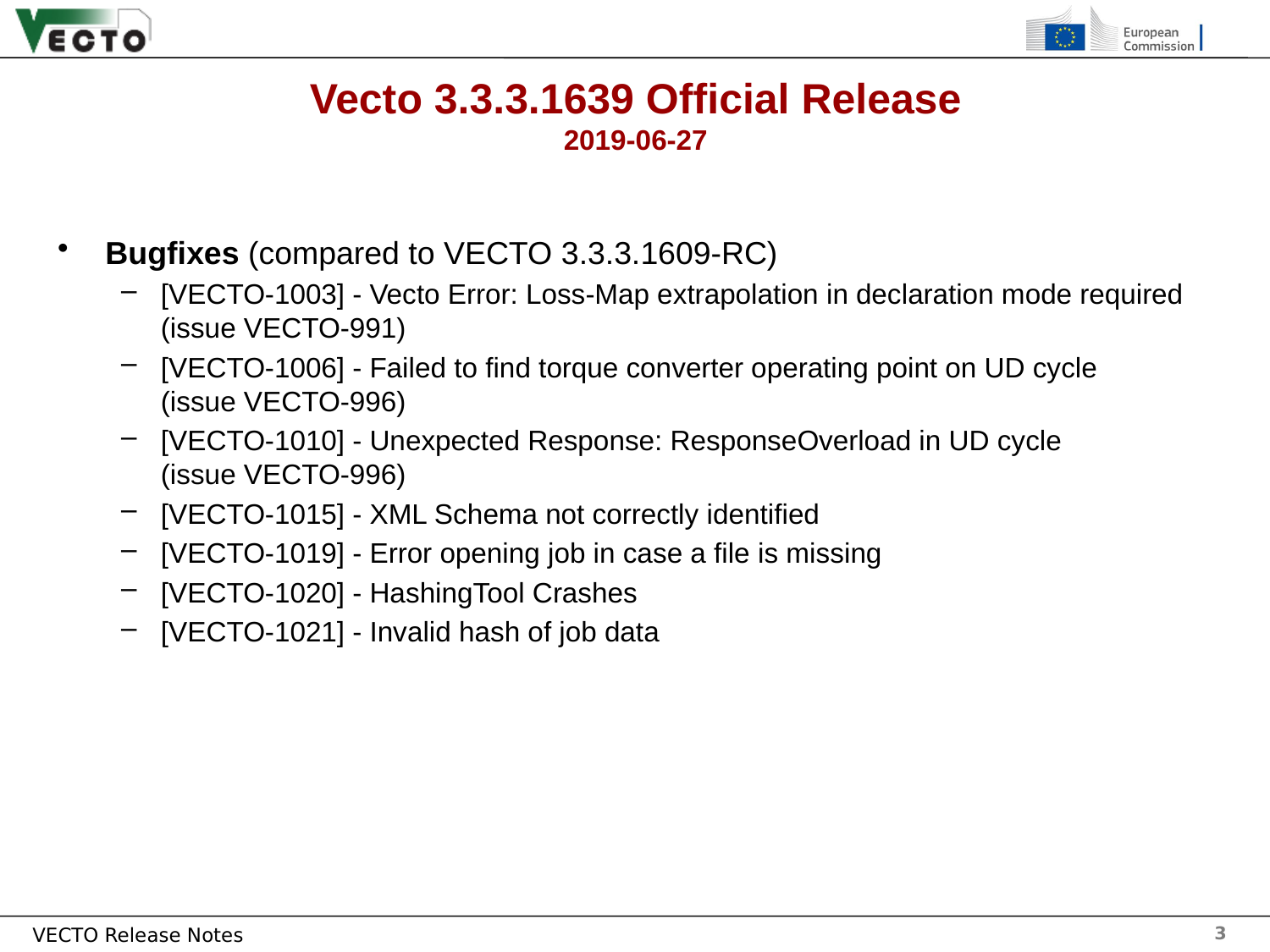

# Vecto 3.3.3.1639 Official Release 2019-06-27
Bugfixes (compared to VECTO 3.3.3.1609-RC)
[VECTO-1003] - Vecto Error: Loss-Map extrapolation in declaration mode required
(issue VECTO-991)
[VECTO-1006] - Failed to find torque converter operating point on UD cycle
(issue VECTO-996)
[VECTO-1010] - Unexpected Response: ResponseOverload in UD cycle
(issue VECTO-996)
[VECTO-1015] - XML Schema not correctly identified
[VECTO-1019] - Error opening job in case a file is missing
[VECTO-1020] - HashingTool Crashes
[VECTO-1021] - Invalid hash of job data